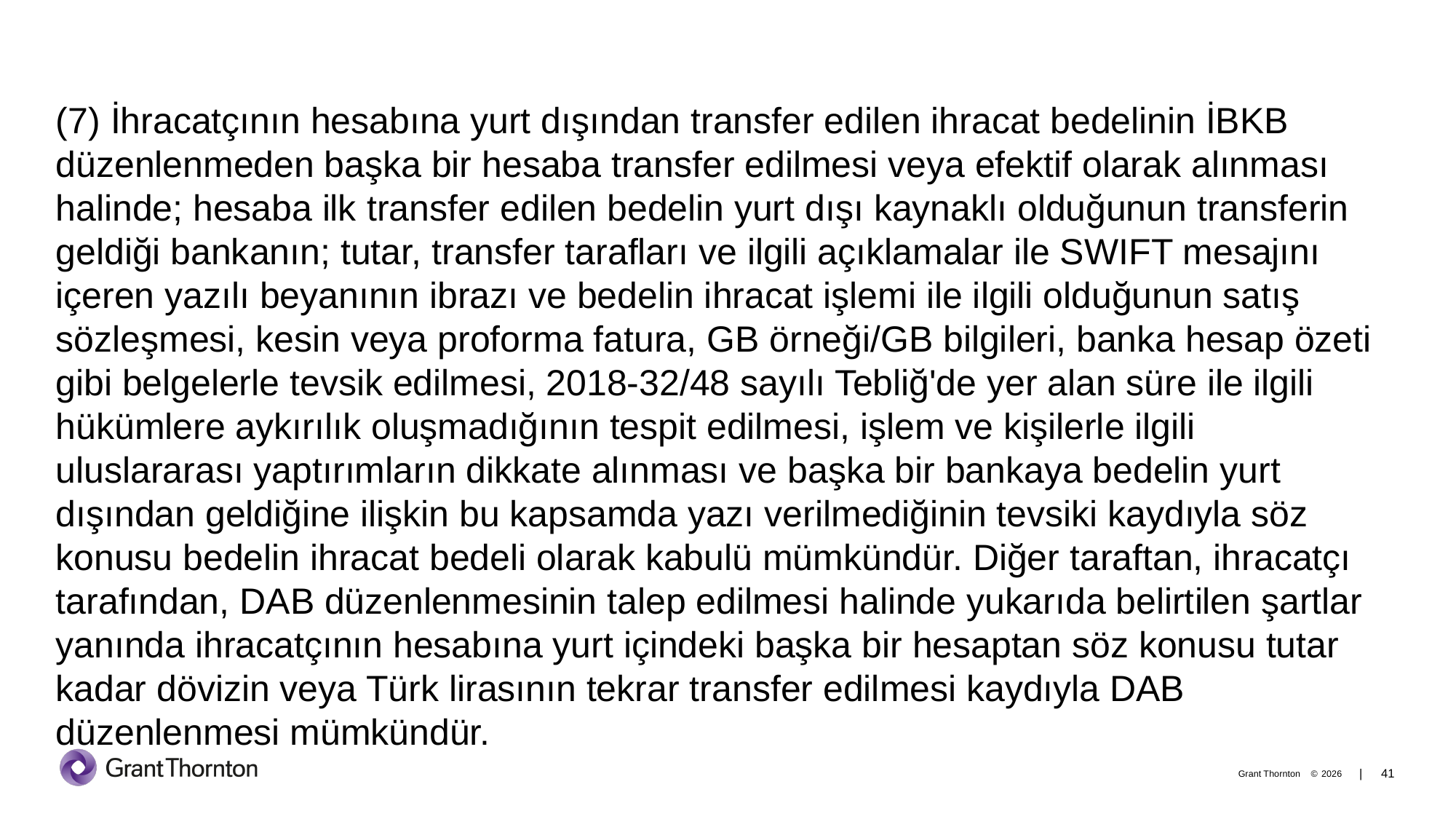

(7) İhracatçının hesabına yurt dışından transfer edilen ihracat bedelinin İBKB düzenlenmeden başka bir hesaba transfer edilmesi veya efektif olarak alınması halinde; hesaba ilk transfer edilen bedelin yurt dışı kaynaklı olduğunun transferin geldiği bankanın; tutar, transfer tarafları ve ilgili açıklamalar ile SWIFT mesajını içeren yazılı beyanının ibrazı ve bedelin ihracat işlemi ile ilgili olduğunun satış sözleşmesi, kesin veya proforma fatura, GB örneği/GB bilgileri, banka hesap özeti gibi belgelerle tevsik edilmesi, 2018-32/48 sayılı Tebliğ'de yer alan süre ile ilgili hükümlere aykırılık oluşmadığının tespit edilmesi, işlem ve kişilerle ilgili uluslararası yaptırımların dikkate alınması ve başka bir bankaya bedelin yurt dışından geldiğine ilişkin bu kapsamda yazı verilmediğinin tevsiki kaydıyla söz konusu bedelin ihracat bedeli olarak kabulü mümkündür. Diğer taraftan, ihracatçı tarafından, DAB düzenlenmesinin talep edilmesi halinde yukarıda belirtilen şartlar yanında ihracatçının hesabına yurt içindeki başka bir hesaptan söz konusu tutar kadar dövizin veya Türk lirasının tekrar transfer edilmesi kaydıyla DAB düzenlenmesi mümkündür.
41